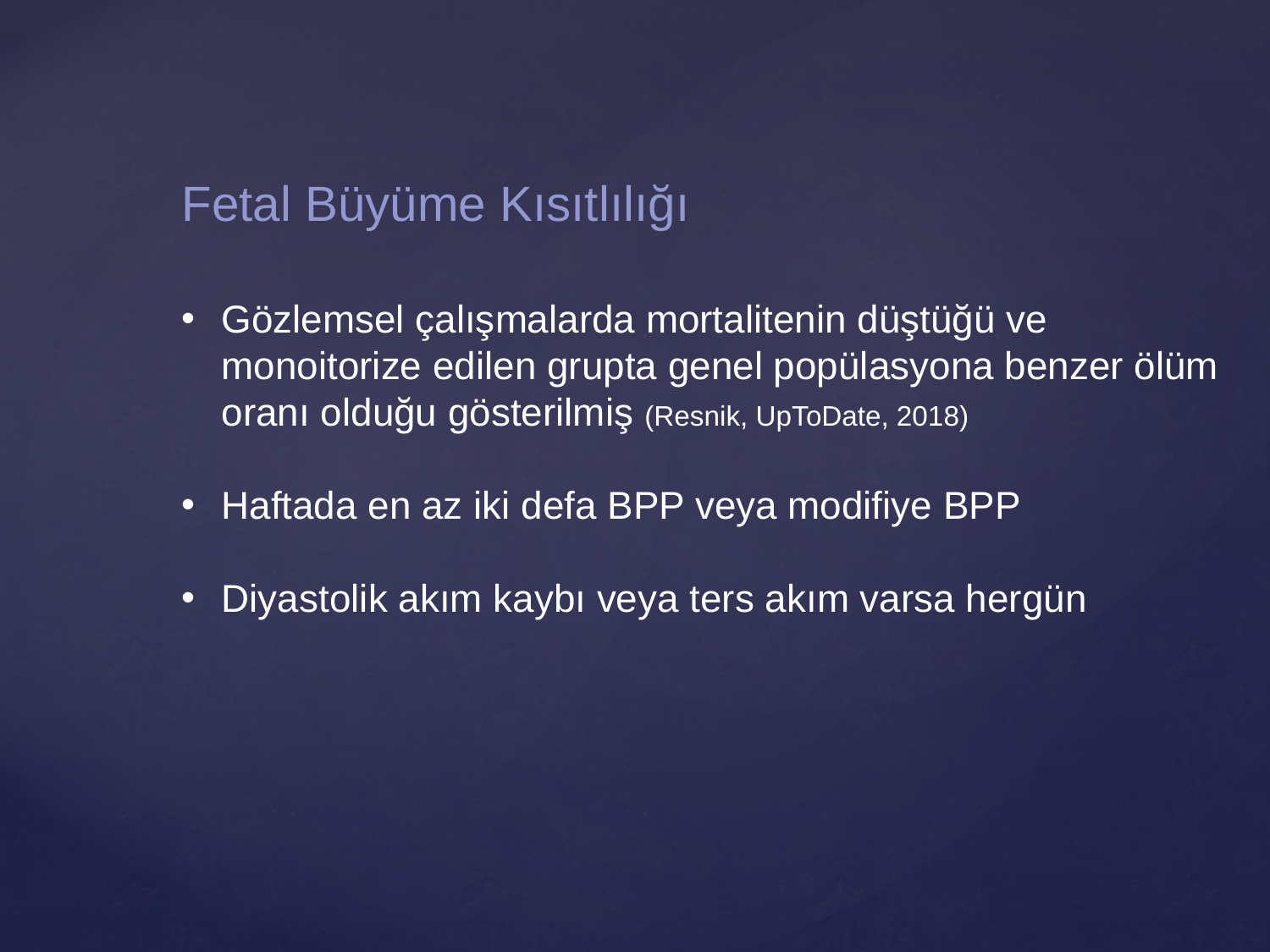

Fetal Büyüme Kısıtlılığı
Gözlemsel çalışmalarda mortalitenin düştüğü ve monoitorize edilen grupta genel popülasyona benzer ölüm oranı olduğu gösterilmiş (Resnik, UpToDate, 2018)

Haftada en az iki defa BPP veya modifiye BPP

Diyastolik akım kaybı veya ters akım varsa hergün